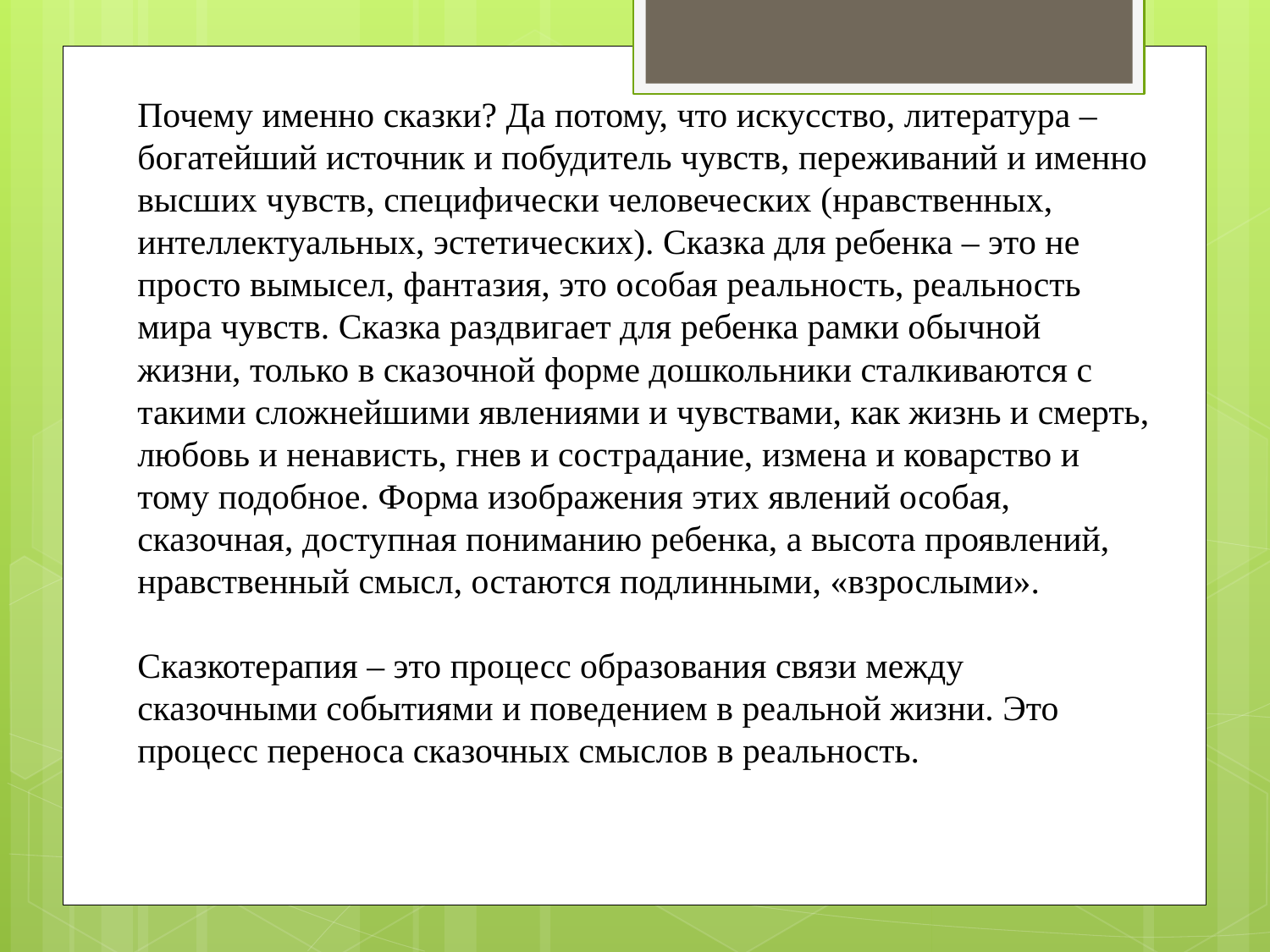

Почему именно сказки? Да потому, что искусство, литература – богатейший источник и побудитель чувств, переживаний и именно высших чувств, специфически человеческих (нравственных, интеллектуальных, эстетических). Сказка для ребенка – это не просто вымысел, фантазия, это особая реальность, реальность мира чувств. Сказка раздвигает для ребенка рамки обычной жизни, только в сказочной форме дошкольники сталкиваются с такими сложнейшими явлениями и чувствами, как жизнь и смерть, любовь и ненависть, гнев и сострадание, измена и коварство и тому подобное. Форма изображения этих явлений особая, сказочная, доступная пониманию ребенка, а высота проявлений, нравственный смысл, остаются подлинными, «взрослыми».

Сказкотерапия – это процесс образования связи между сказочными событиями и поведением в реальной жизни. Это процесс переноса сказочных смыслов в реальность.